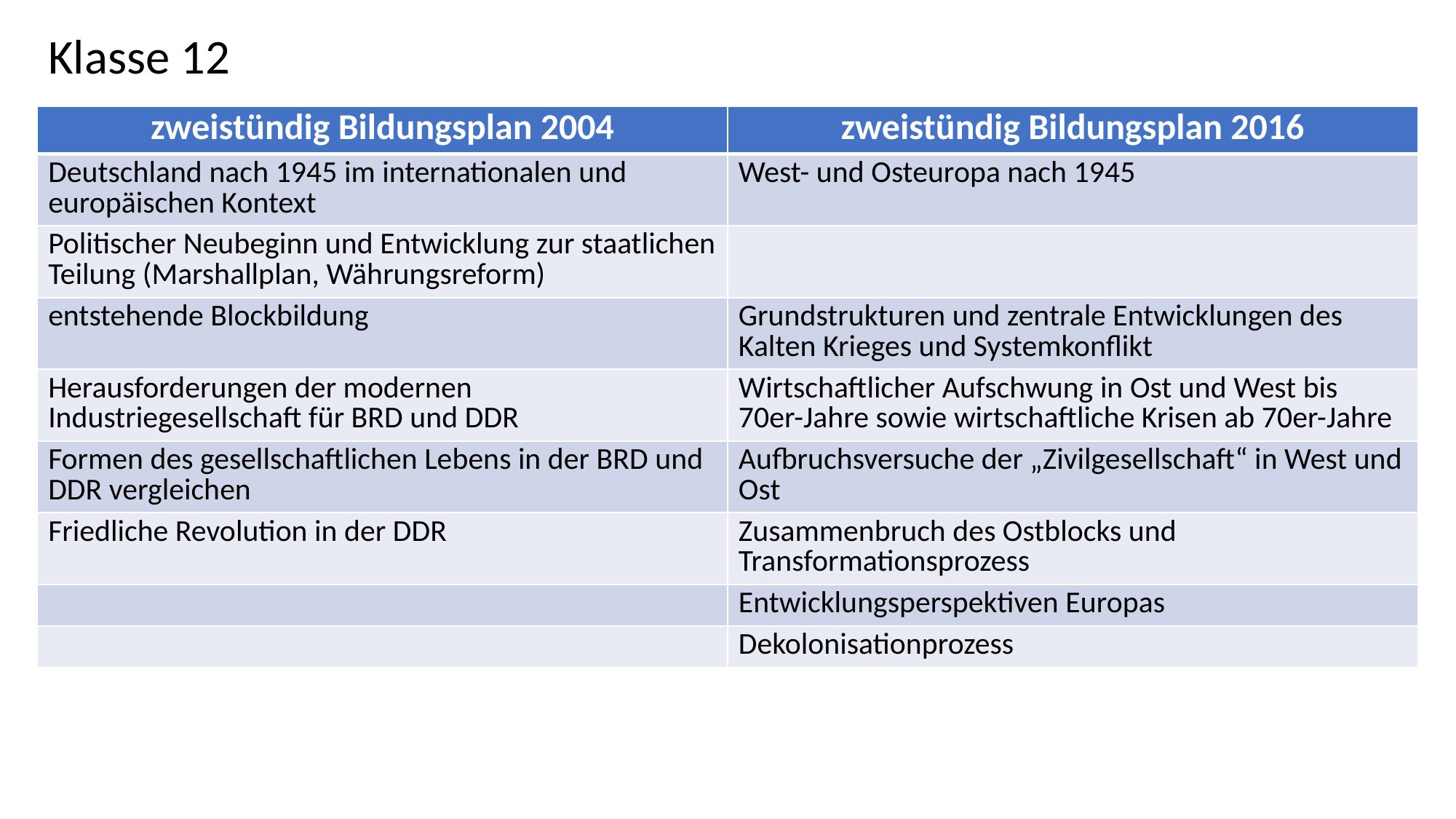

# Klasse 12
| zweistündig Bildungsplan 2004 | zweistündig Bildungsplan 2016 |
| --- | --- |
| Deutschland nach 1945 im internationalen und europäischen Kontext | West- und Osteuropa nach 1945 |
| Politischer Neubeginn und Entwicklung zur staatlichen Teilung (Marshallplan, Währungsreform) |  |
| entstehende Blockbildung | Grundstrukturen und zentrale Entwicklungen des Kalten Krieges und Systemkonflikt |
| Herausforderungen der modernen Industriegesellschaft für BRD und DDR | Wirtschaftlicher Aufschwung in Ost und West bis 70er-Jahre sowie wirtschaftliche Krisen ab 70er-Jahre |
| Formen des gesellschaftlichen Lebens in der BRD und DDR vergleichen | Aufbruchsversuche der „Zivilgesellschaft“ in West und Ost |
| Friedliche Revolution in der DDR | Zusammenbruch des Ostblocks und Transformationsprozess |
|  | Entwicklungsperspektiven Europas |
|  | Dekolonisationprozess |